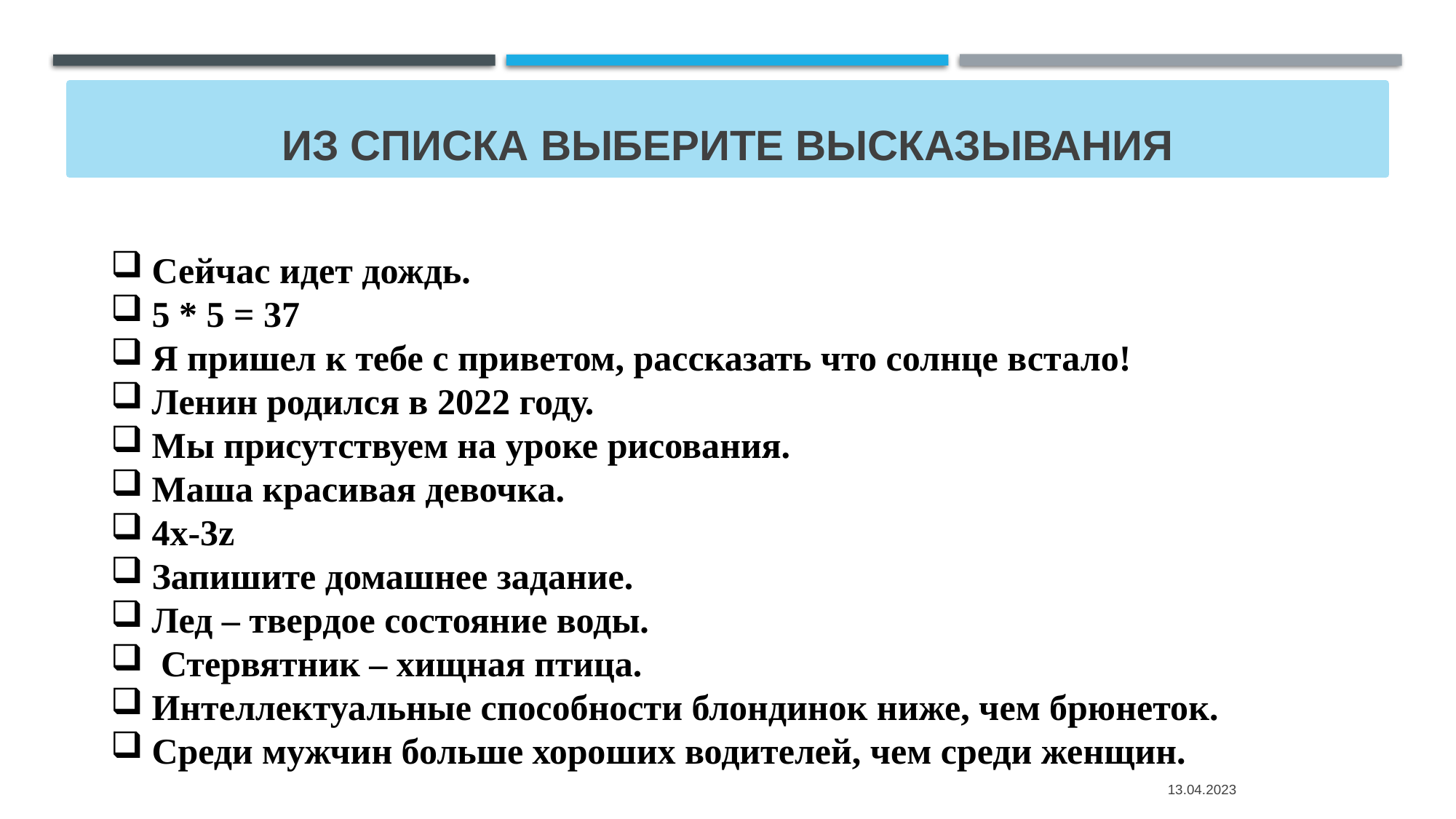

# Из списка выберите высказывания
Сейчас идет дождь.
5 * 5 = 37
Я пришел к тебе с приветом, рассказать что солнце встало!
Ленин родился в 2022 году.
Мы присутствуем на уроке рисования.
Маша красивая девочка.
4x-3z
Запишите домашнее задание.
Лед – твердое состояние воды.
 Стервятник – хищная птица.
Интеллектуальные способности блондинок ниже, чем брюнеток.
Среди мужчин больше хороших водителей, чем среди женщин.
13.04.2023